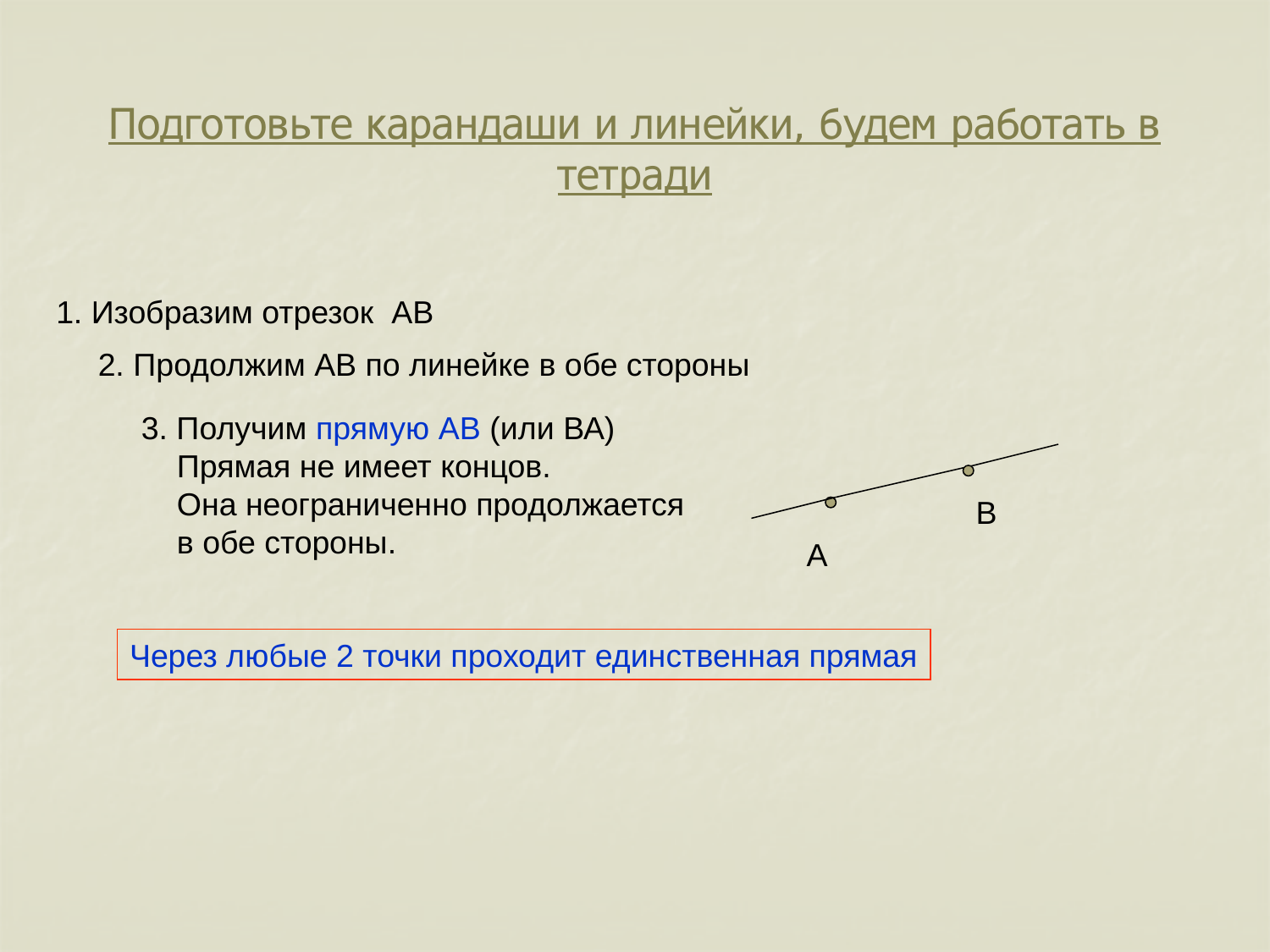

# Подготовьте карандаши и линейки, будем работать в тетради
1. Изобразим отрезок  АВ
2. Продолжим АВ по линейке в обе стороны
3. Получим прямую АВ (или ВА)
    Прямая не имеет концов.
    Она неограниченно продолжается
    в обе стороны.

В

А
Через любые 2 точки проходит единственная прямая